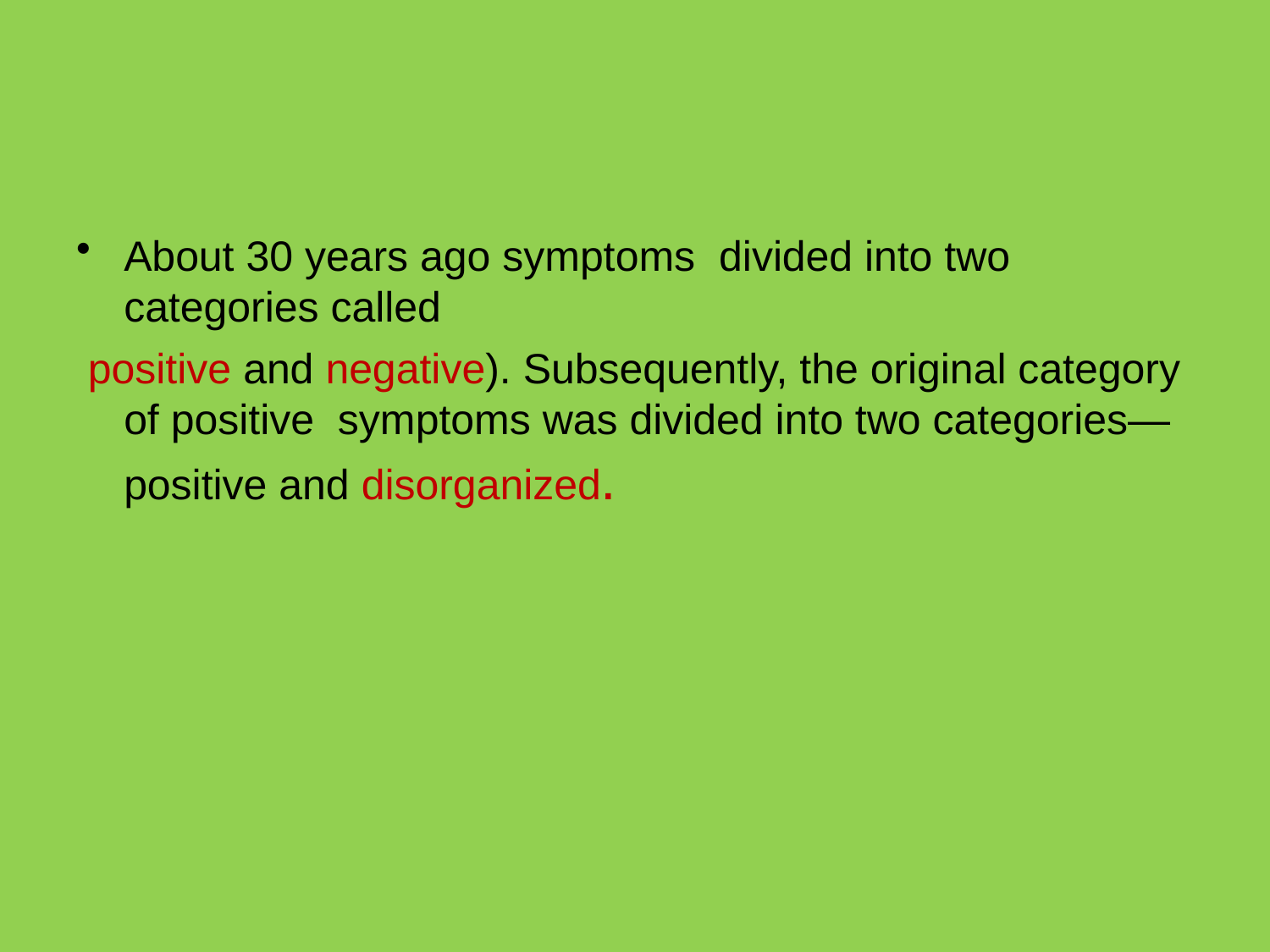

#
About 30 years ago symptoms  divided into two categories called
 positive and negative). Subsequently, the original category of positive  symptoms was divided into two categories—positive and disorganized.